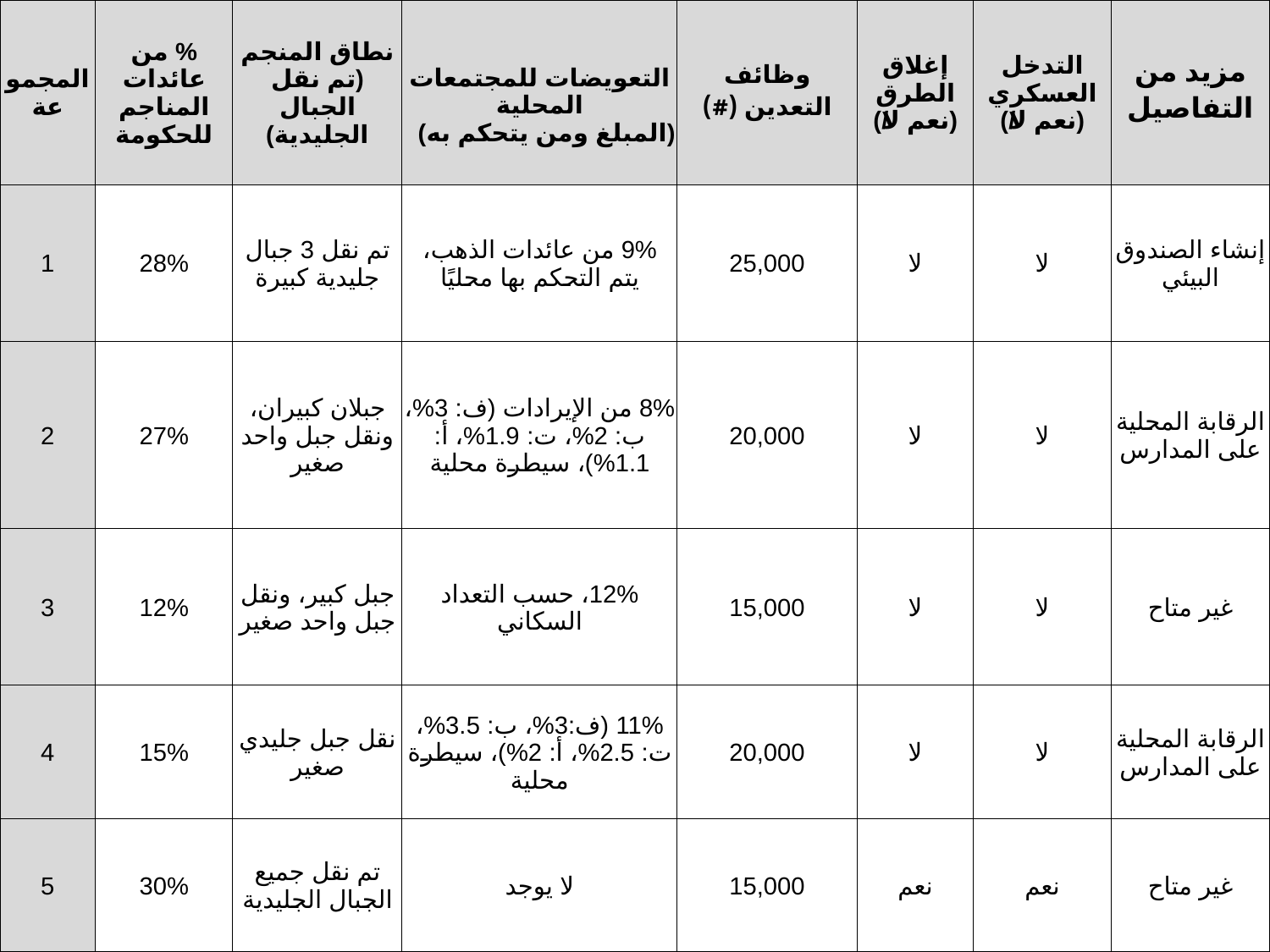

| المجموعة | % من عائدات المناجم للحكومة | نطاق المنجم (تم نقل الجبال الجليدية) | التعويضات للمجتمعات المحلية (المبلغ ومن يتحكم به) | وظائف التعدين (#) | إغلاق الطرق (نعم/لا) | التدخل العسكري (نعم/لا) | مزيد من التفاصيل |
| --- | --- | --- | --- | --- | --- | --- | --- |
| 1 | 28% | تم نقل 3 جبال جليدية كبيرة | 9% من عائدات الذهب، يتم التحكم بها محليًا | 25,000 | لا | لا | إنشاء الصندوق البيئي |
| 2 | 27% | جبلان كبيران، ونقل جبل واحد صغير | 8% من الإيرادات (ف: 3%، ب: 2%، ت: 1.9%، أ: 1.1%)، سيطرة محلية | 20,000 | لا | لا | الرقابة المحلية على المدارس |
| 3 | 12% | جبل كبير، ونقل جبل واحد صغير | 12%، حسب التعداد السكاني | 15,000 | لا | لا | غير متاح |
| 4 | 15% | نقل جبل جليدي صغير | 11% (ف:3%، ب: 3.5%، ت: 2.5%، أ: 2%)، سيطرة محلية | 20,000 | لا | لا | الرقابة المحلية على المدارس |
| 5 | 30% | تم نقل جميع الجبال الجليدية | لا يوجد | 15,000 | نعم | نعم | غير متاح |